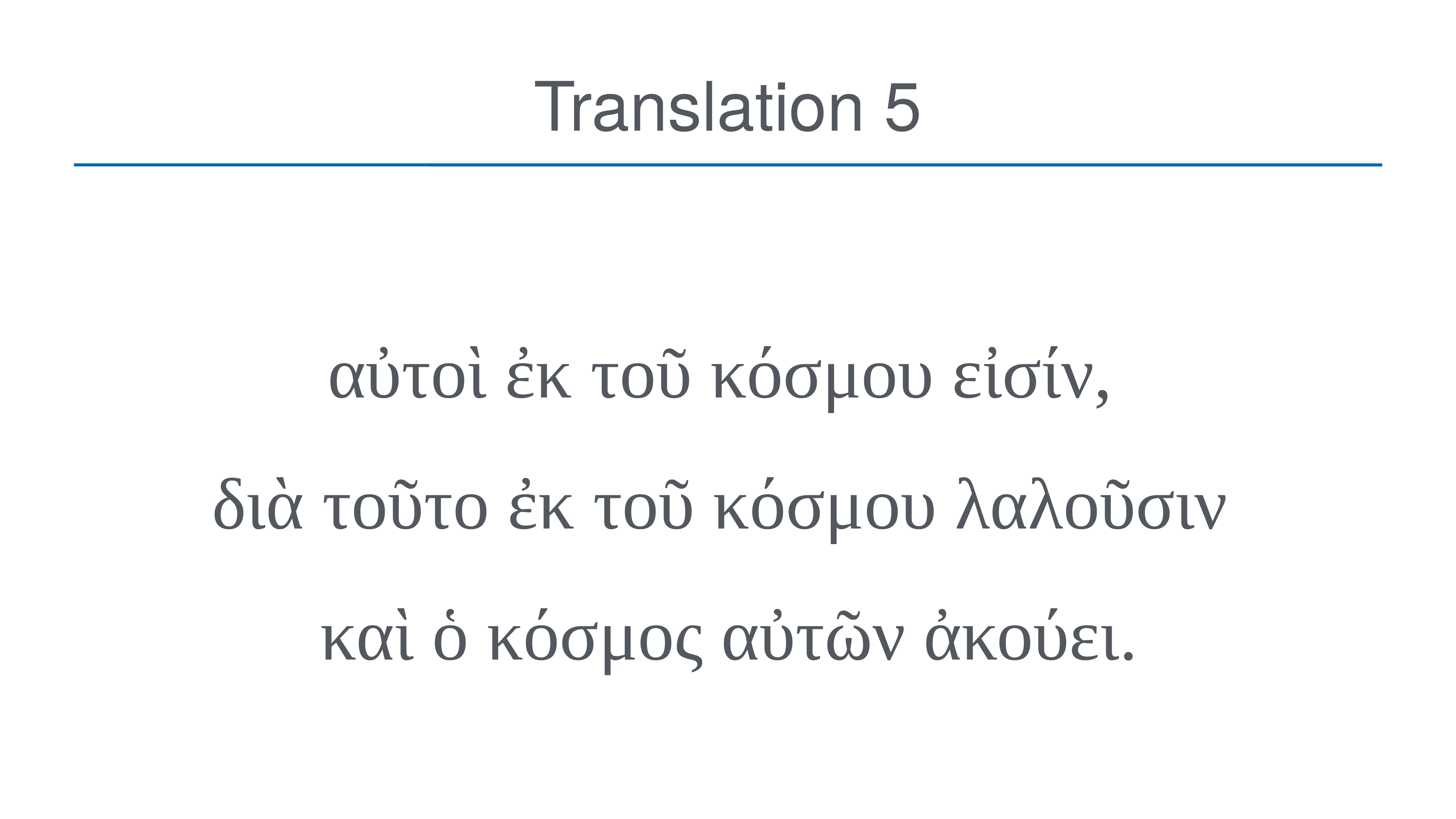

# Translation 5
αὐτοὶ ἐκ τοῦ κόσμου εἰσίν,
διὰ τοῦτο ἐκ τοῦ κόσμου λαλοῦσιν
καὶ ὁ κόσμος αὐτῶν ἀκούει.